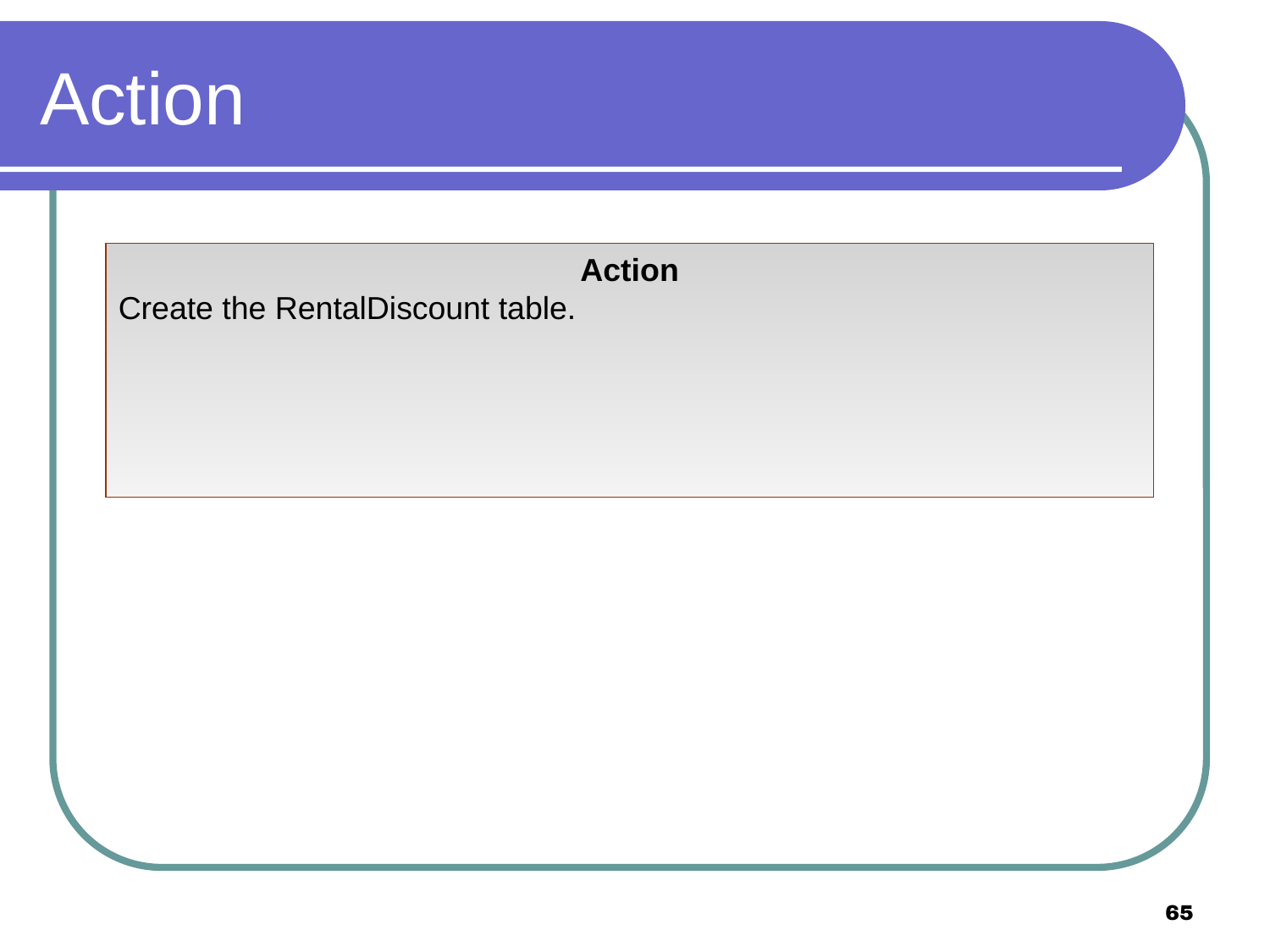

# Action
Action
Create the RentalDiscount table.
65